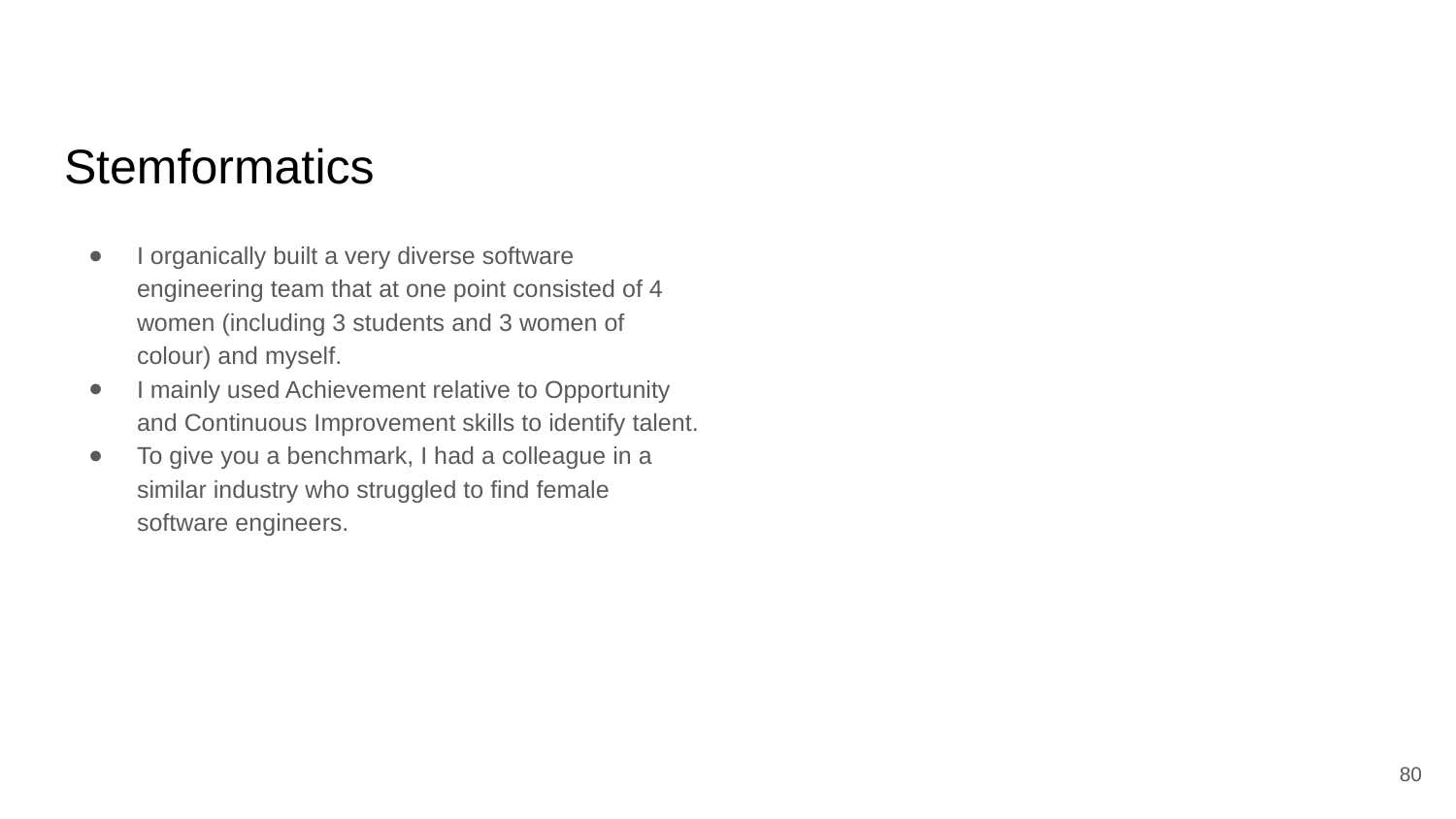

# Stemformatics
I organically built a very diverse software engineering team that at one point consisted of 4 women (including 3 students and 3 women of colour) and myself.
I mainly used Achievement relative to Opportunity and Continuous Improvement skills to identify talent.
To give you a benchmark, I had a colleague in a similar industry who struggled to find female software engineers.
80